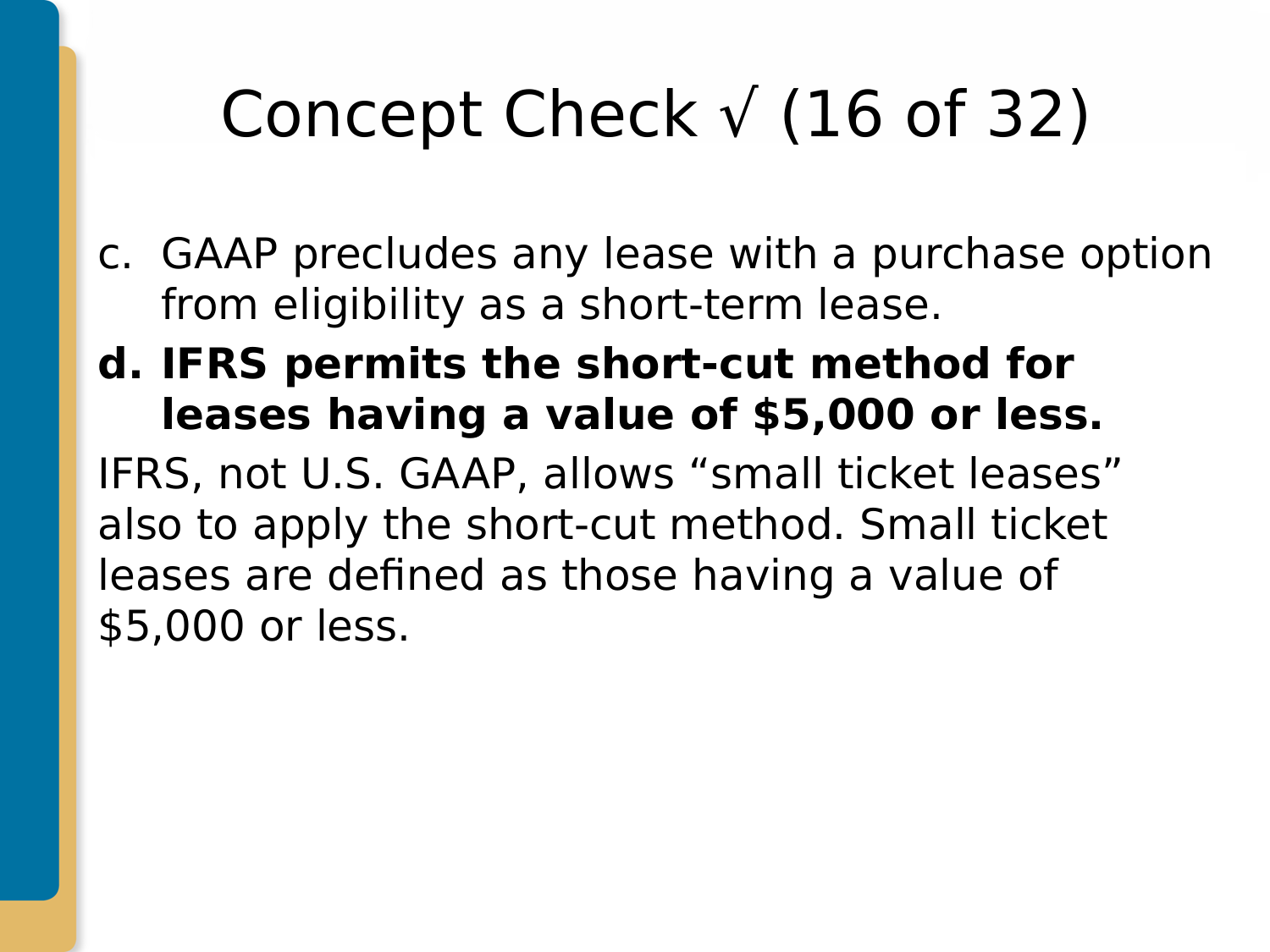

# Concept Check √ (16 of 32)
GAAP precludes any lease with a purchase option from eligibility as a short-term lease.
IFRS permits the short-cut method for leases having a value of $5,000 or less.
IFRS, not U.S. GAAP, allows “small ticket leases” also to apply the short-cut method. Small ticket leases are defined as those having a value of $5,000 or less.